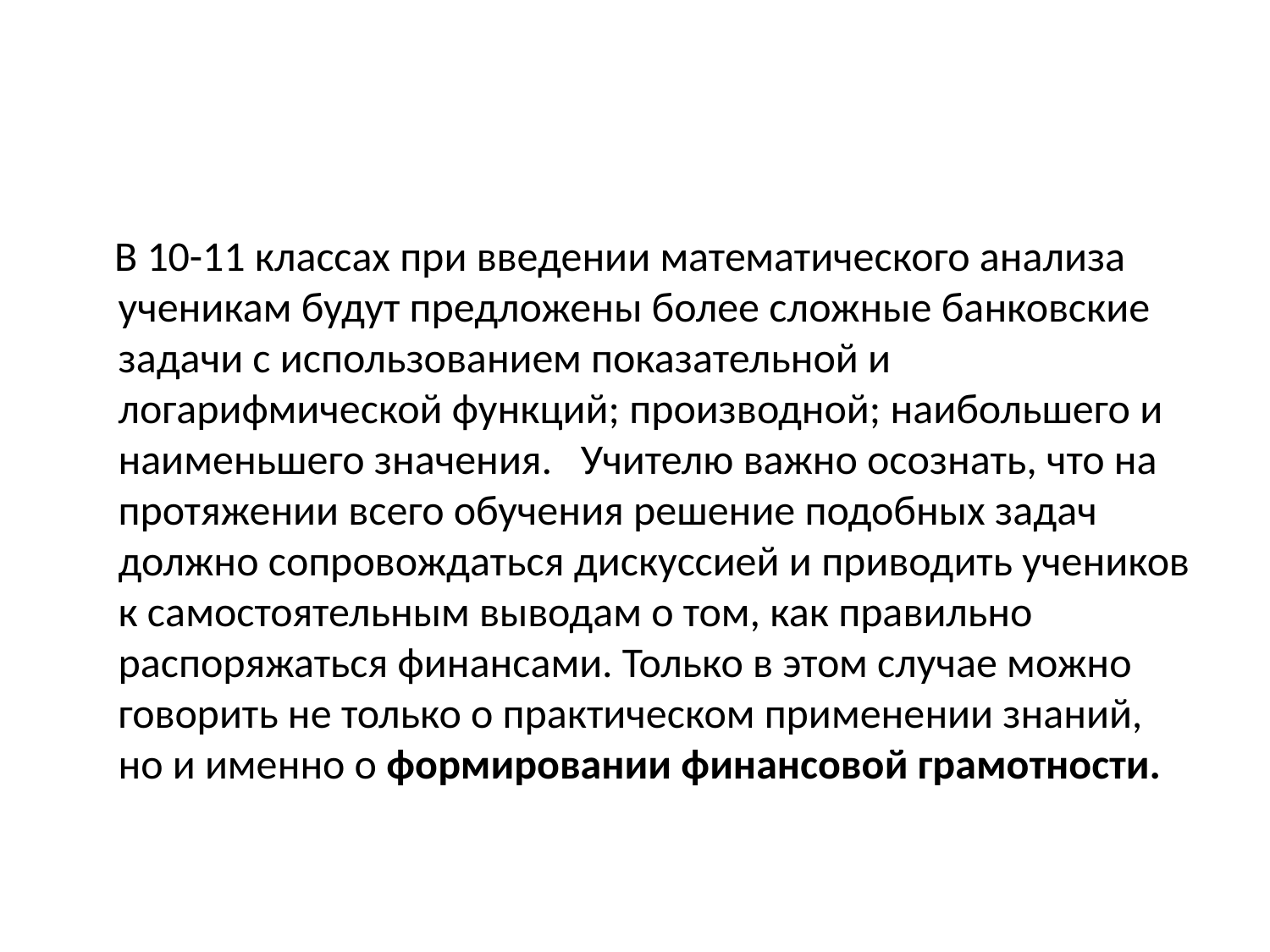

#
    В 10-11 классах при введении математического анализа ученикам будут предложены более сложные банковские задачи с использованием показательной и логарифмической функций; производной; наибольшего и наименьшего значения.   Учителю важно осознать, что на протяжении всего обучения решение подобных задач должно сопровождаться дискуссией и приводить учеников к самостоятельным выводам о том, как правильно распоряжаться финансами. Только в этом случае можно говорить не только о практическом применении знаний, но и именно о формировании финансовой грамотности.